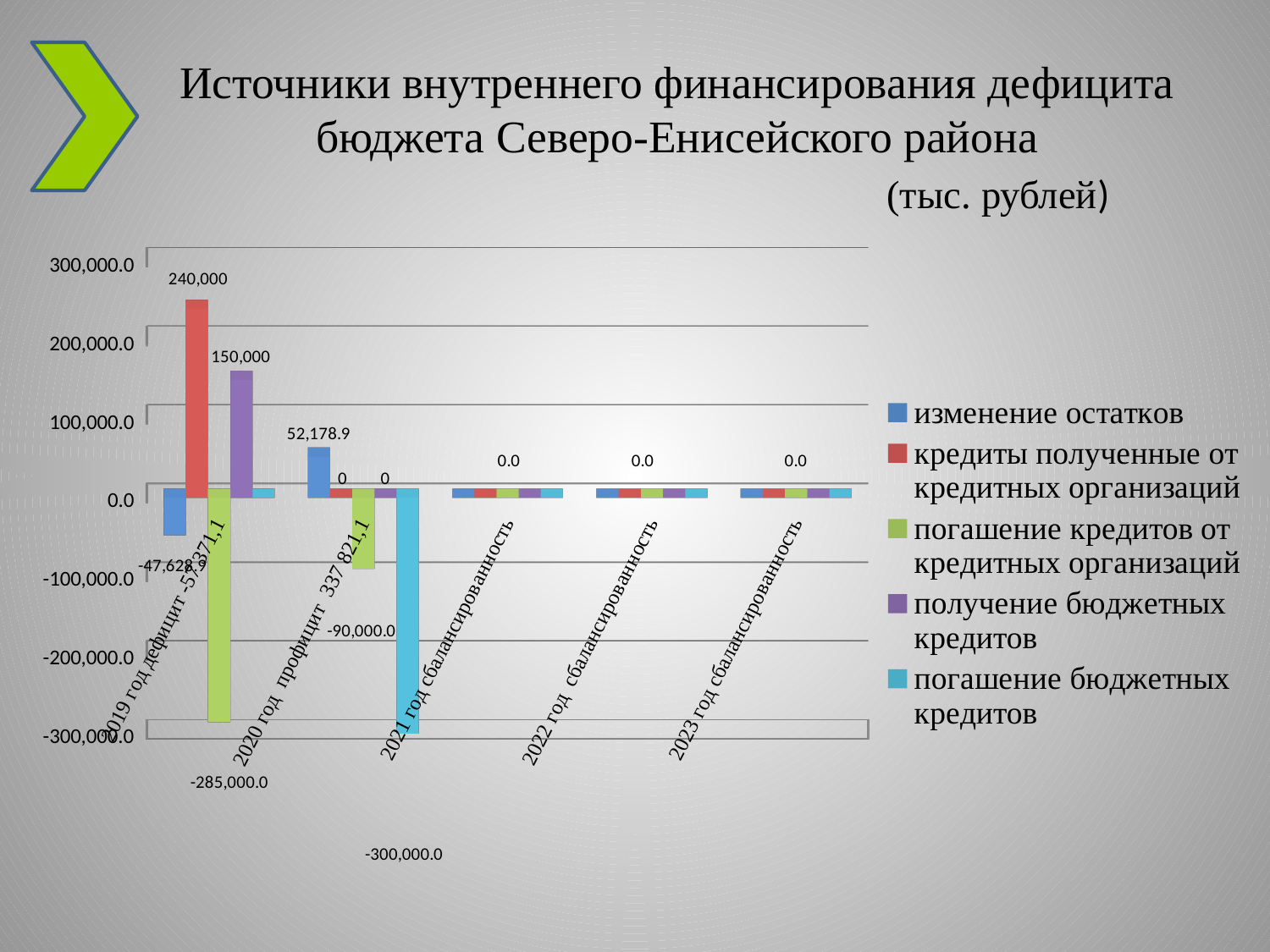

# Источники внутреннего финансирования дефицита бюджета Северо-Енисейского района (тыс. рублей)

[unsupported chart]